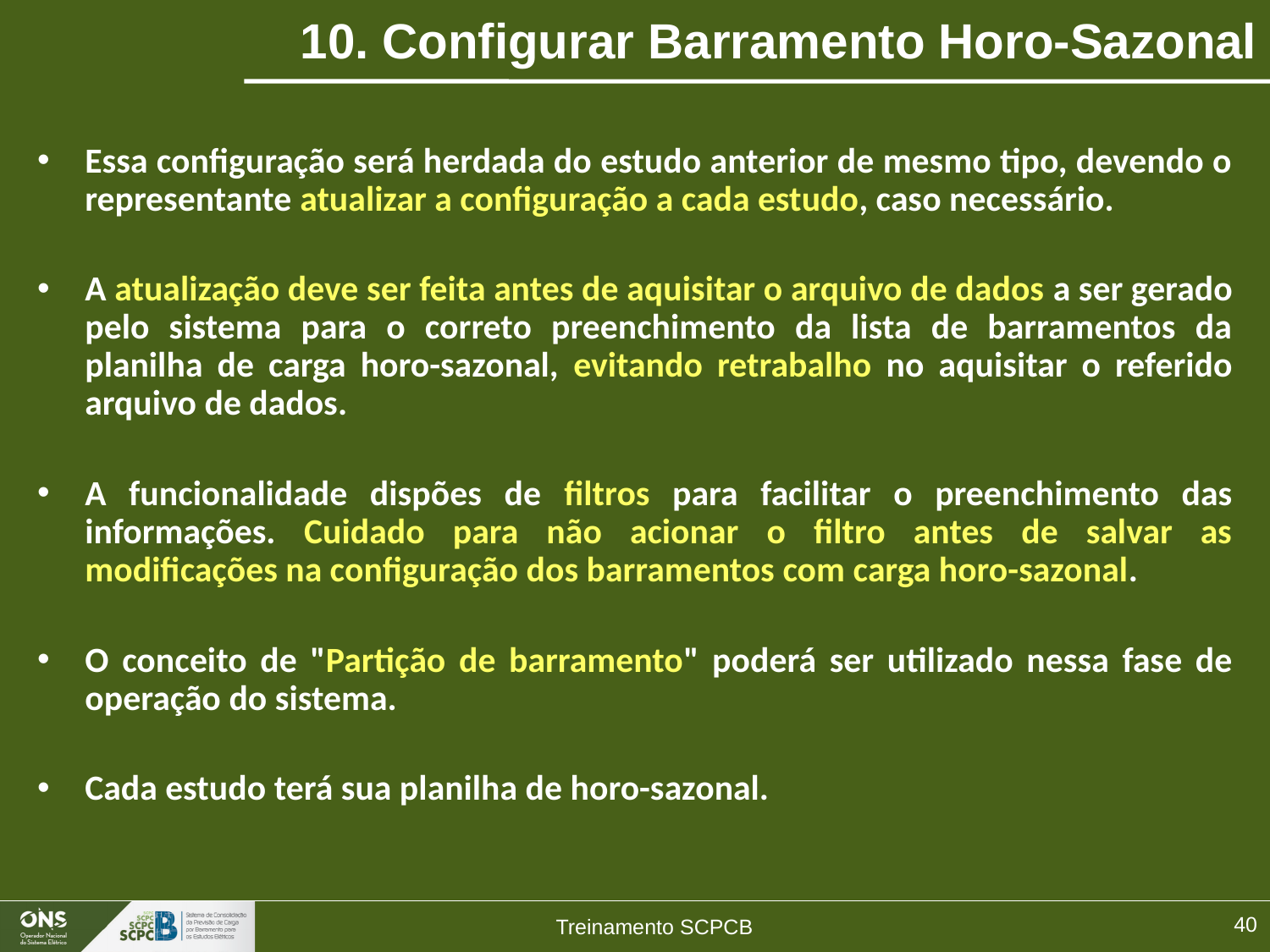

# 10. Configurar Barramento Horo-Sazonal
Essa configuração será herdada do estudo anterior de mesmo tipo, devendo o representante atualizar a configuração a cada estudo, caso necessário.

A atualização deve ser feita antes de aquisitar o arquivo de dados a ser gerado pelo sistema para o correto preenchimento da lista de barramentos da planilha de carga horo-sazonal, evitando retrabalho no aquisitar o referido arquivo de dados.

A funcionalidade dispões de filtros para facilitar o preenchimento das informações. Cuidado para não acionar o filtro antes de salvar as modificações na configuração dos barramentos com carga horo-sazonal.

O conceito de "Partição de barramento" poderá ser utilizado nessa fase de operação do sistema.

Cada estudo terá sua planilha de horo-sazonal.